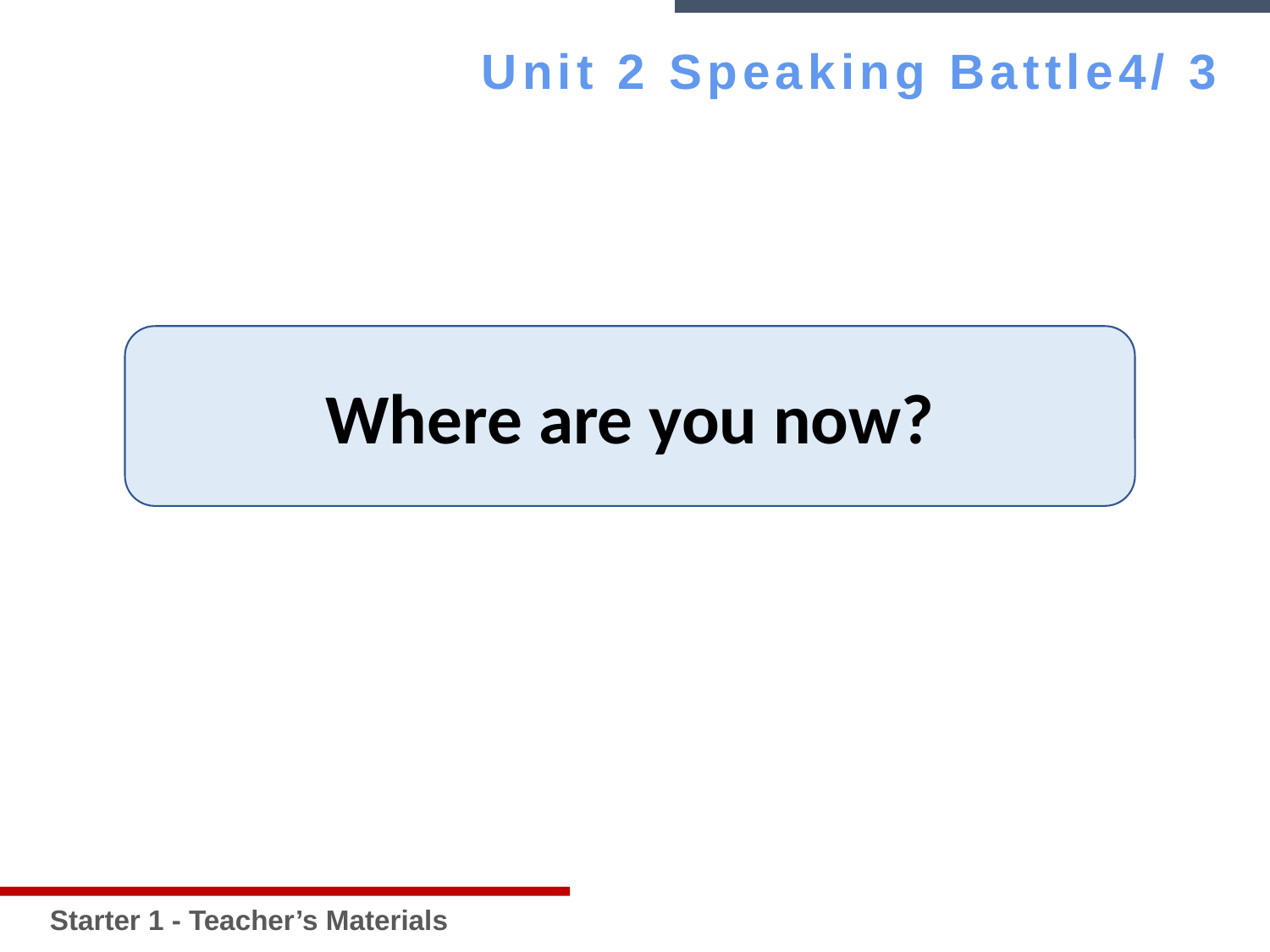

Starter 1 - Teacher’s Materials
Unit 2 Speaking Battle4/ 3
Where are you now?